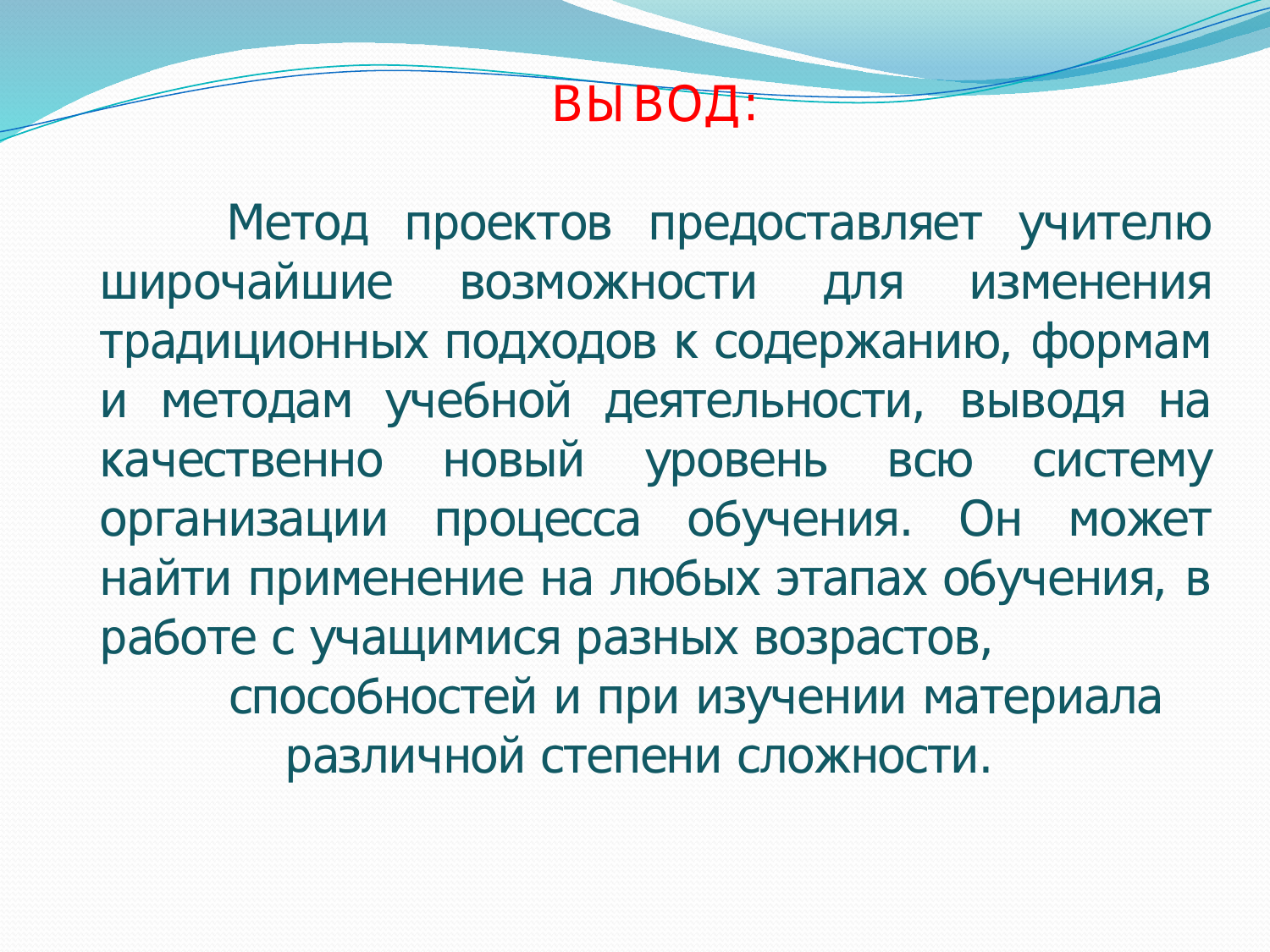

ВЫВОД:

	Метод проектов предоставляет учителю широчайшие возможности для изменения традиционных подходов к содержанию, формам и методам учебной деятельности, выводя на качественно новый уровень всю систему организации процесса обучения. Он может найти применение на любых этапах обучения, в работе с учащимися разных возрастов,
        способностей и при изучении материала
            различной степени сложности.